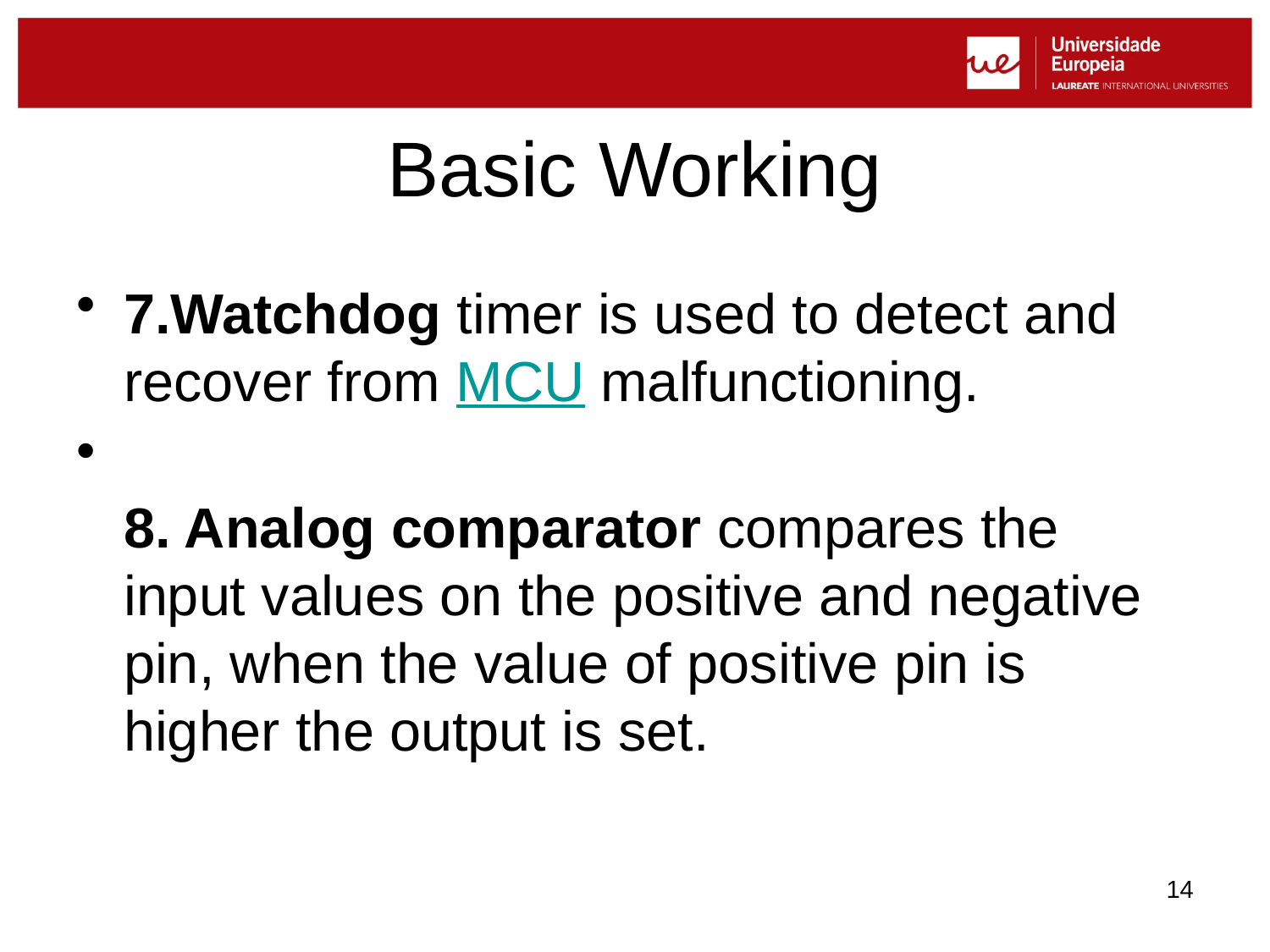

# Basic Working
7.Watchdog timer is used to detect and recover from MCU malfunctioning.
8. Analog comparator compares the input values on the positive and negative pin, when the value of positive pin is higher the output is set.
14